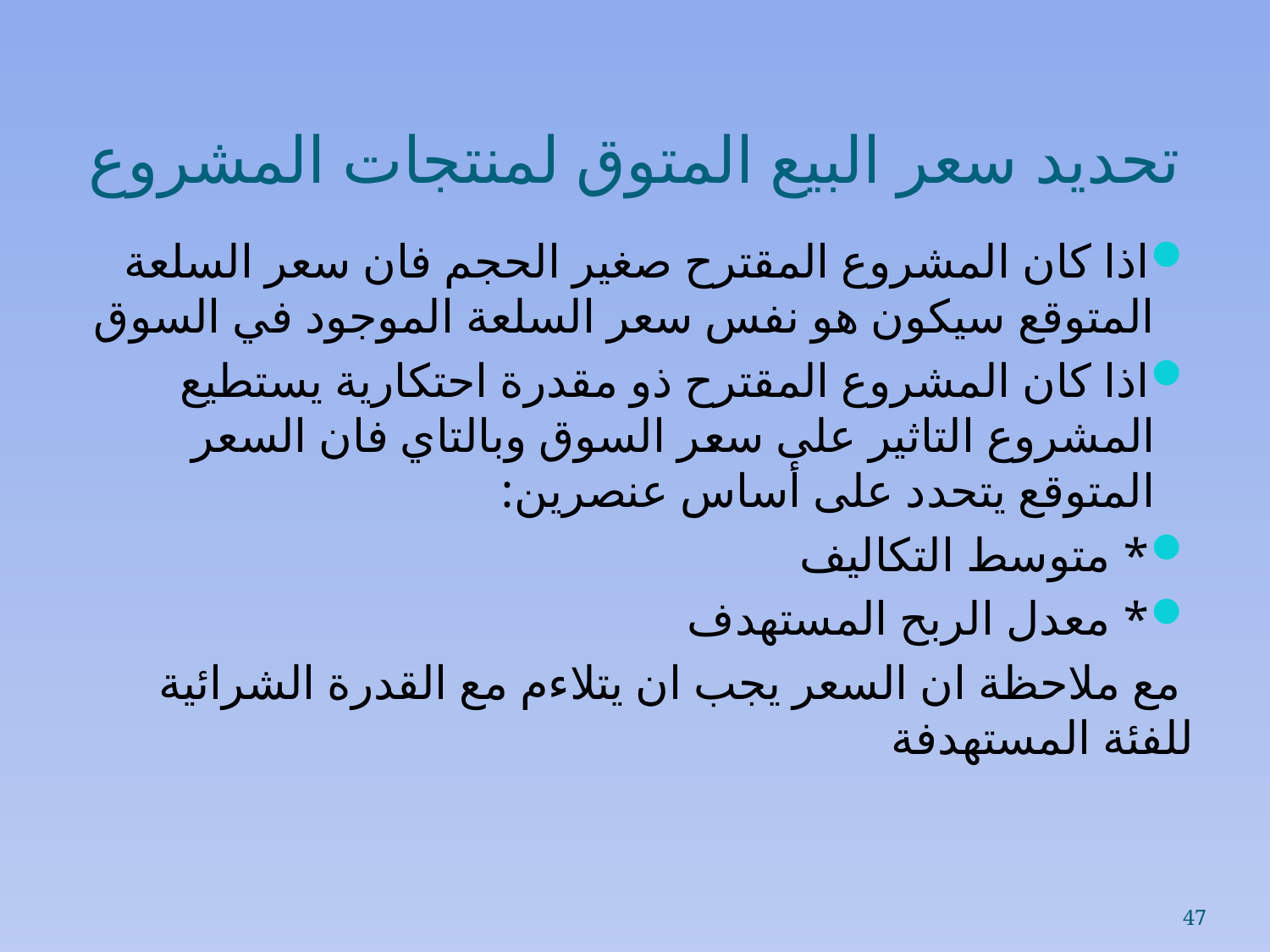

# تحديد سعر البيع المتوق لمنتجات المشروع
اذا كان المشروع المقترح صغير الحجم فان سعر السلعة المتوقع سيكون هو نفس سعر السلعة الموجود في السوق
اذا كان المشروع المقترح ذو مقدرة احتكارية يستطيع المشروع التاثير على سعر السوق وبالتاي فان السعر المتوقع يتحدد على أساس عنصرين:
* متوسط التكاليف
* معدل الربح المستهدف
 مع ملاحظة ان السعر يجب ان يتلاءم مع القدرة الشرائية للفئة المستهدفة
47